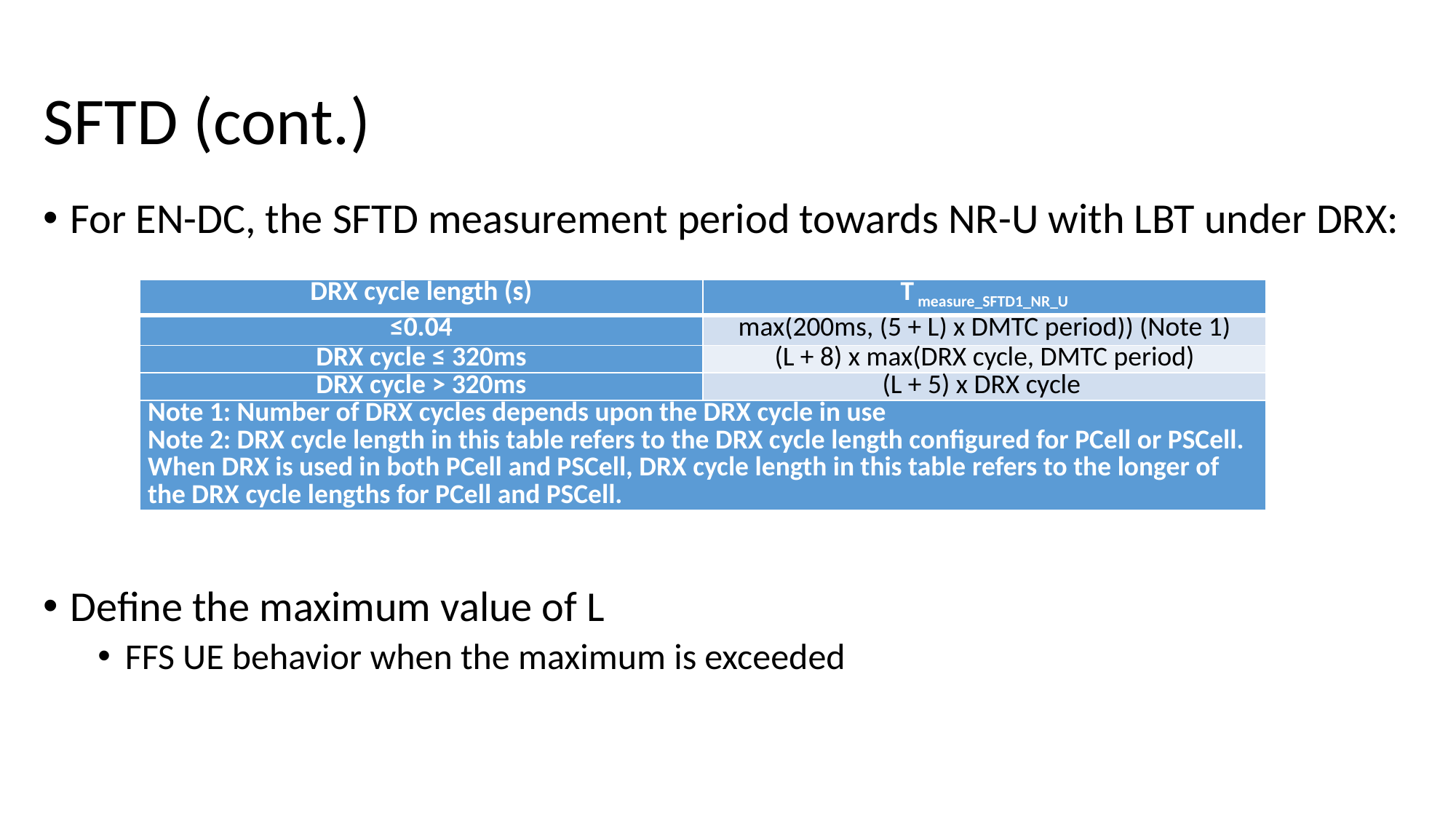

# SFTD (cont.)

For EN-DC, the SFTD measurement period towards NR-U with LBT under DRX:

Define the maximum value of L
FFS UE behavior when the maximum is exceeded
| DRX cycle length (s) | T measure\_SFTD1\_NR\_U |
| --- | --- |
| ≤0.04 | max(200ms, (5 + L) x DMTC period)) (Note 1) |
| DRX cycle ≤ 320ms | (L + 8) x max(DRX cycle, DMTC period) |
| DRX cycle > 320ms | (L + 5) x DRX cycle |
| Note 1: Number of DRX cycles depends upon the DRX cycle in use Note 2: DRX cycle length in this table refers to the DRX cycle length configured for PCell or PSCell. When DRX is used in both PCell and PSCell, DRX cycle length in this table refers to the longer of the DRX cycle lengths for PCell and PSCell. |  |